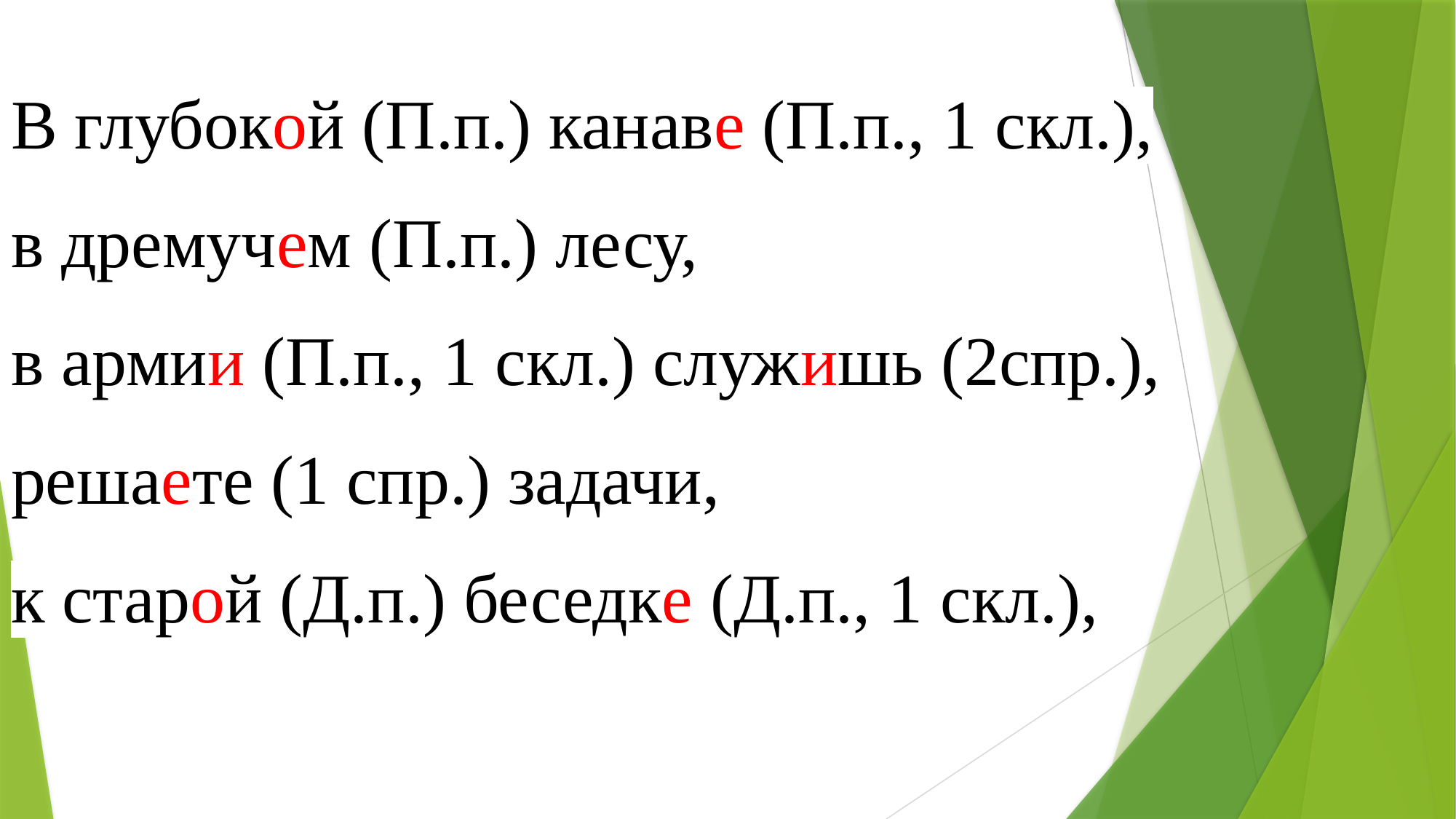

В глубокой (П.п.) канаве (П.п., 1 скл.),
в дремучем (П.п.) лесу,
в армии (П.п., 1 скл.) служишь (2спр.),
решаете (1 спр.) задачи,
к старой (Д.п.) беседке (Д.п., 1 скл.),